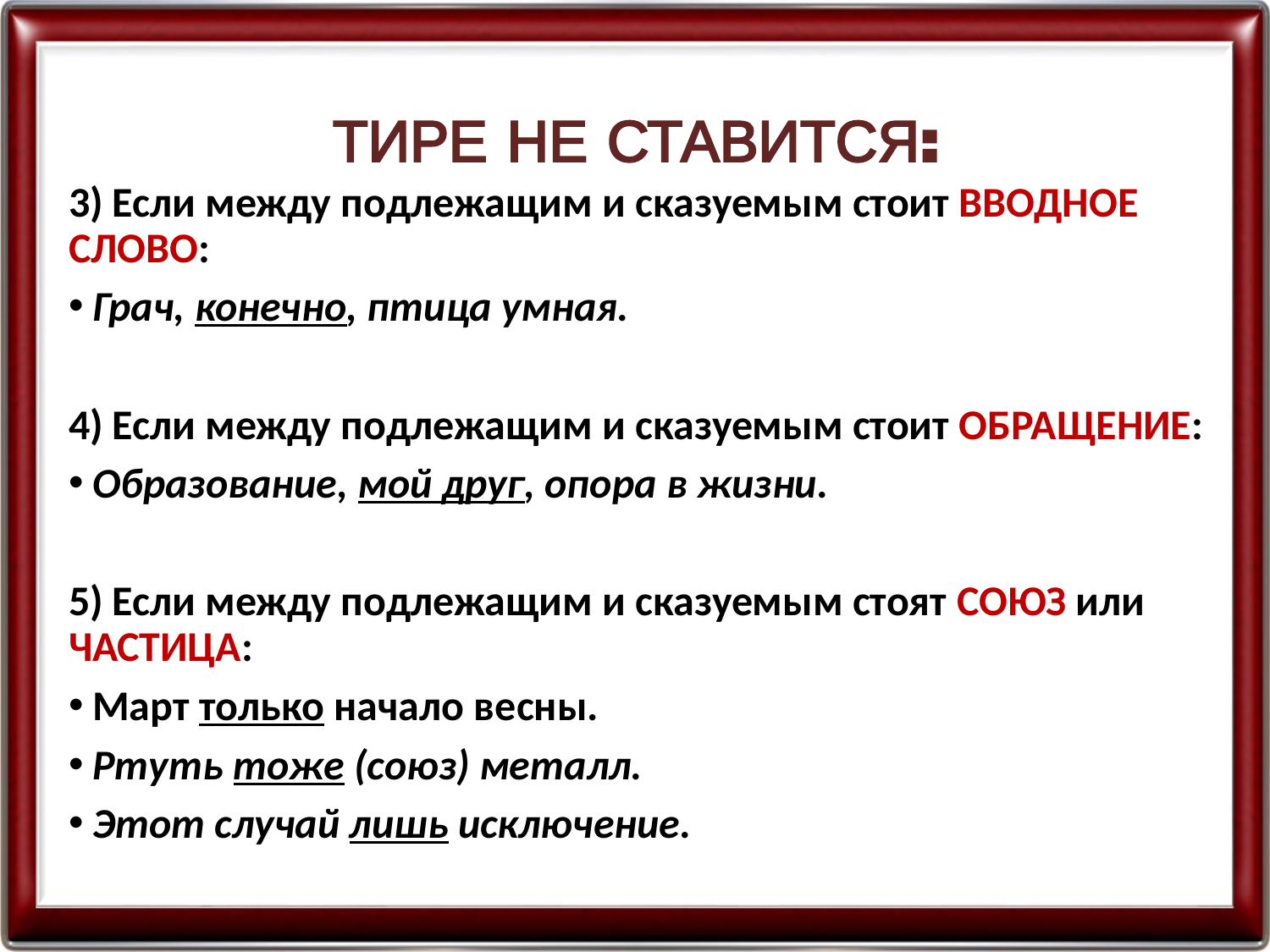

# ТИРЕ НЕ СТАВИТСЯ:
3) Если между подлежащим и сказуемым стоит ВВОДНОЕ СЛОВО:
Грач, конечно, птица умная.

4) Если между подлежащим и сказуемым стоит ОБРАЩЕНИЕ:
Образование, мой друг, опора в жизни.

5) Если между подлежащим и сказуемым стоят СОЮЗ или ЧАСТИЦА:
Март только начало весны.
Ртуть тоже (союз) металл.
Этот случай лишь исключение.